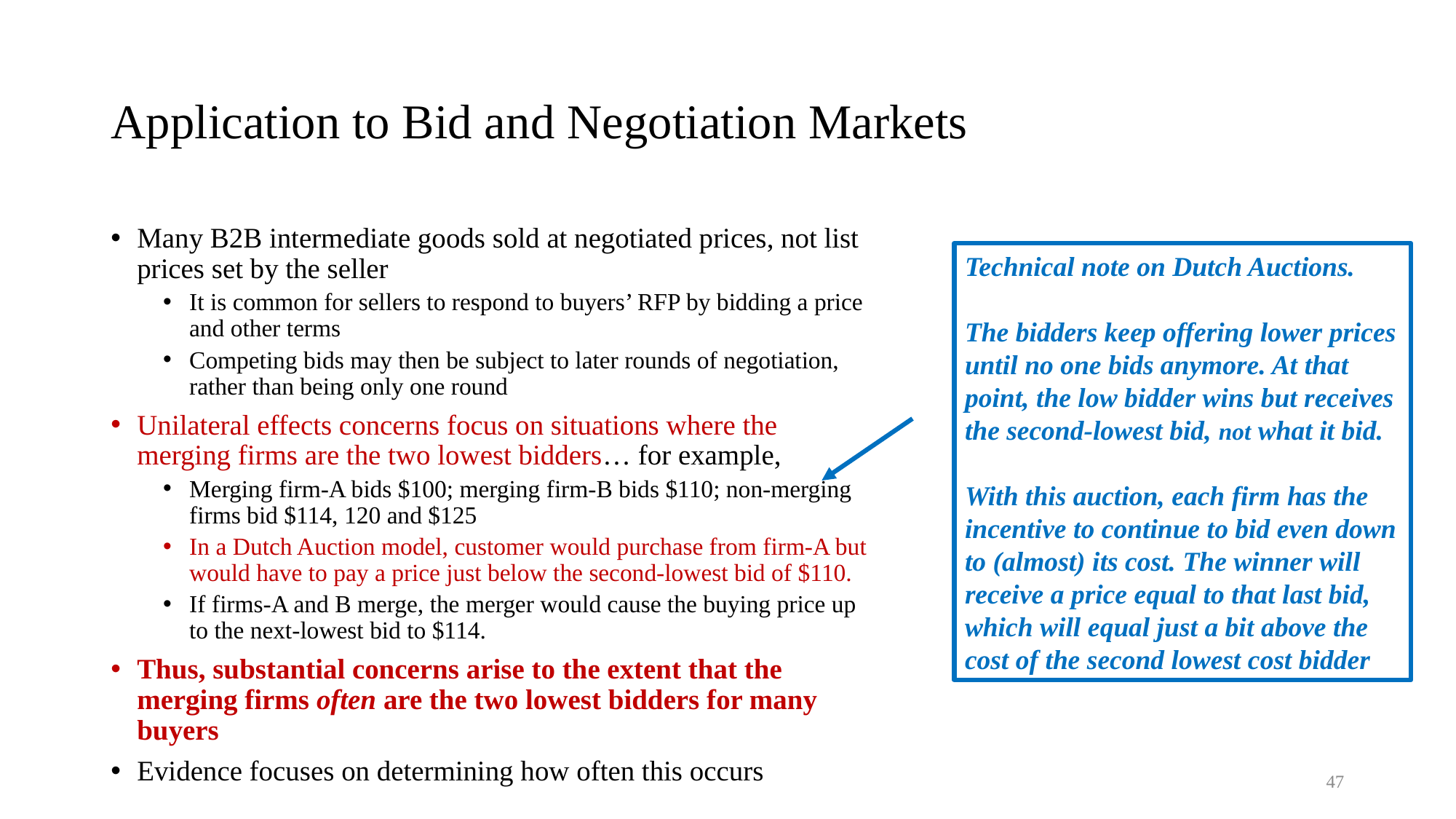

# Application to Bid and Negotiation Markets
Many B2B intermediate goods sold at negotiated prices, not list prices set by the seller
It is common for sellers to respond to buyers’ RFP by bidding a price and other terms
Competing bids may then be subject to later rounds of negotiation, rather than being only one round
Unilateral effects concerns focus on situations where the merging firms are the two lowest bidders… for example,
Merging firm-A bids $100; merging firm-B bids $110; non-merging firms bid $114, 120 and $125
In a Dutch Auction model, customer would purchase from firm-A but would have to pay a price just below the second-lowest bid of $110.
If firms-A and B merge, the merger would cause the buying price up to the next-lowest bid to $114.
Thus, substantial concerns arise to the extent that the merging firms often are the two lowest bidders for many buyers
Evidence focuses on determining how often this occurs

Technical note on Dutch Auctions.

The bidders keep offering lower prices until no one bids anymore. At that point, the low bidder wins but receives the second-lowest bid, not what it bid.

With this auction, each firm has the incentive to continue to bid even down to (almost) its cost. The winner will receive a price equal to that last bid, which will equal just a bit above the cost of the second lowest cost bidder
47